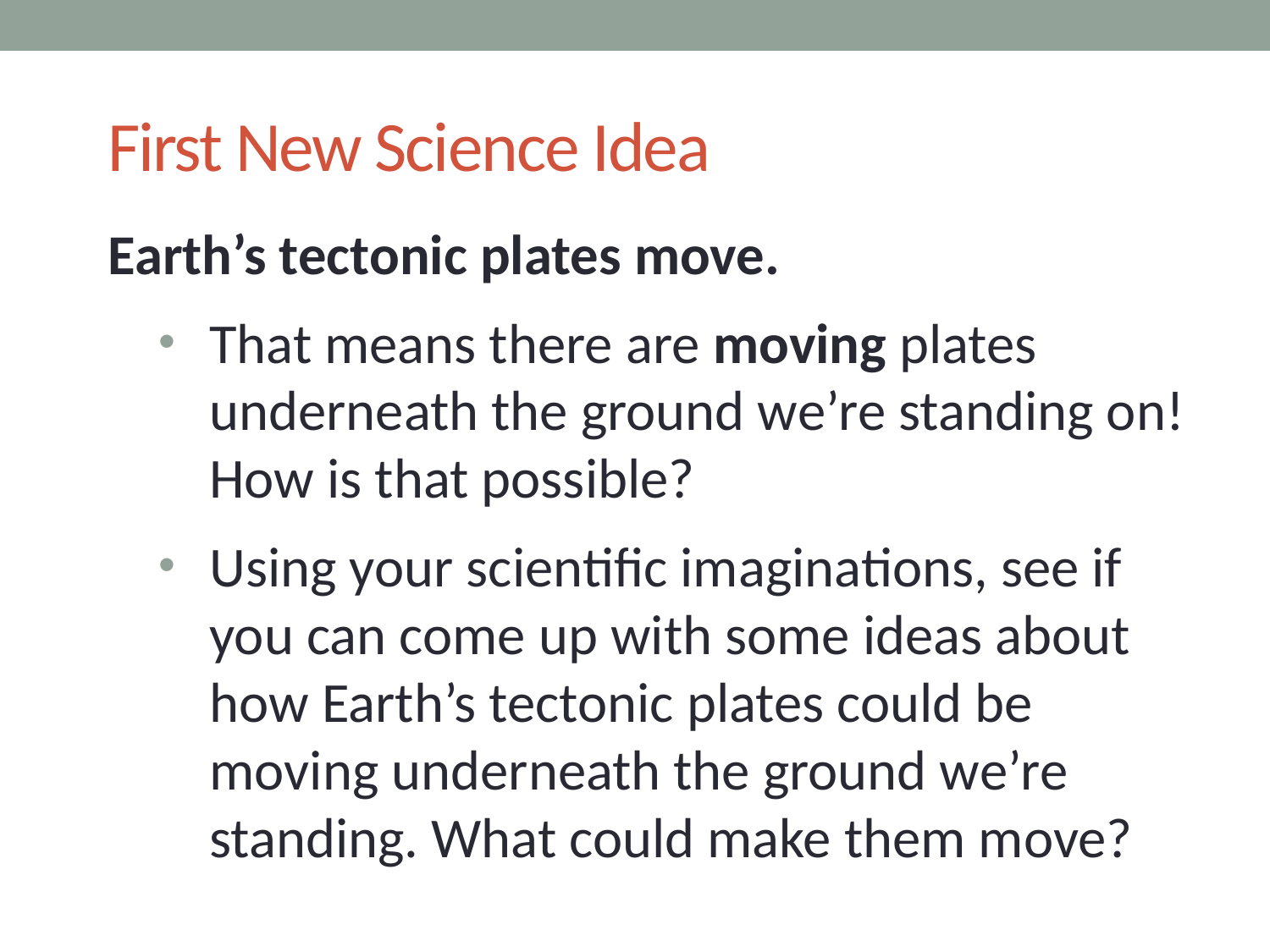

# First New Science Idea
Earth’s tectonic plates move.
That means there are moving plates underneath the ground we’re standing on! How is that possible?
Using your scientific imaginations, see if you can come up with some ideas about how Earth’s tectonic plates could be moving underneath the ground we’re standing. What could make them move?